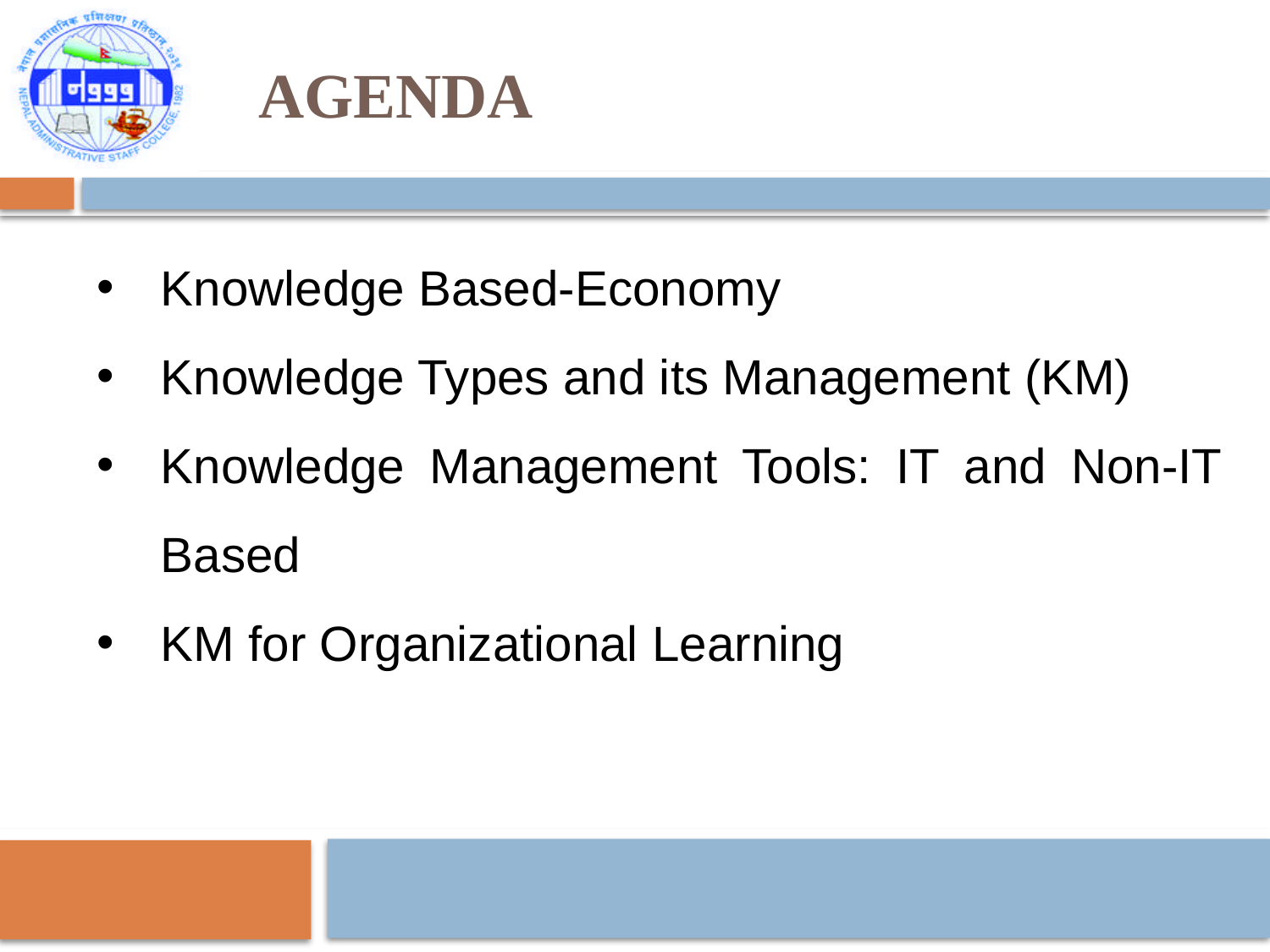

# Agenda

Knowledge Based-Economy
Knowledge Types and its Management (KM)
Knowledge Management Tools: IT and Non-IT Based
KM for Organizational Learning